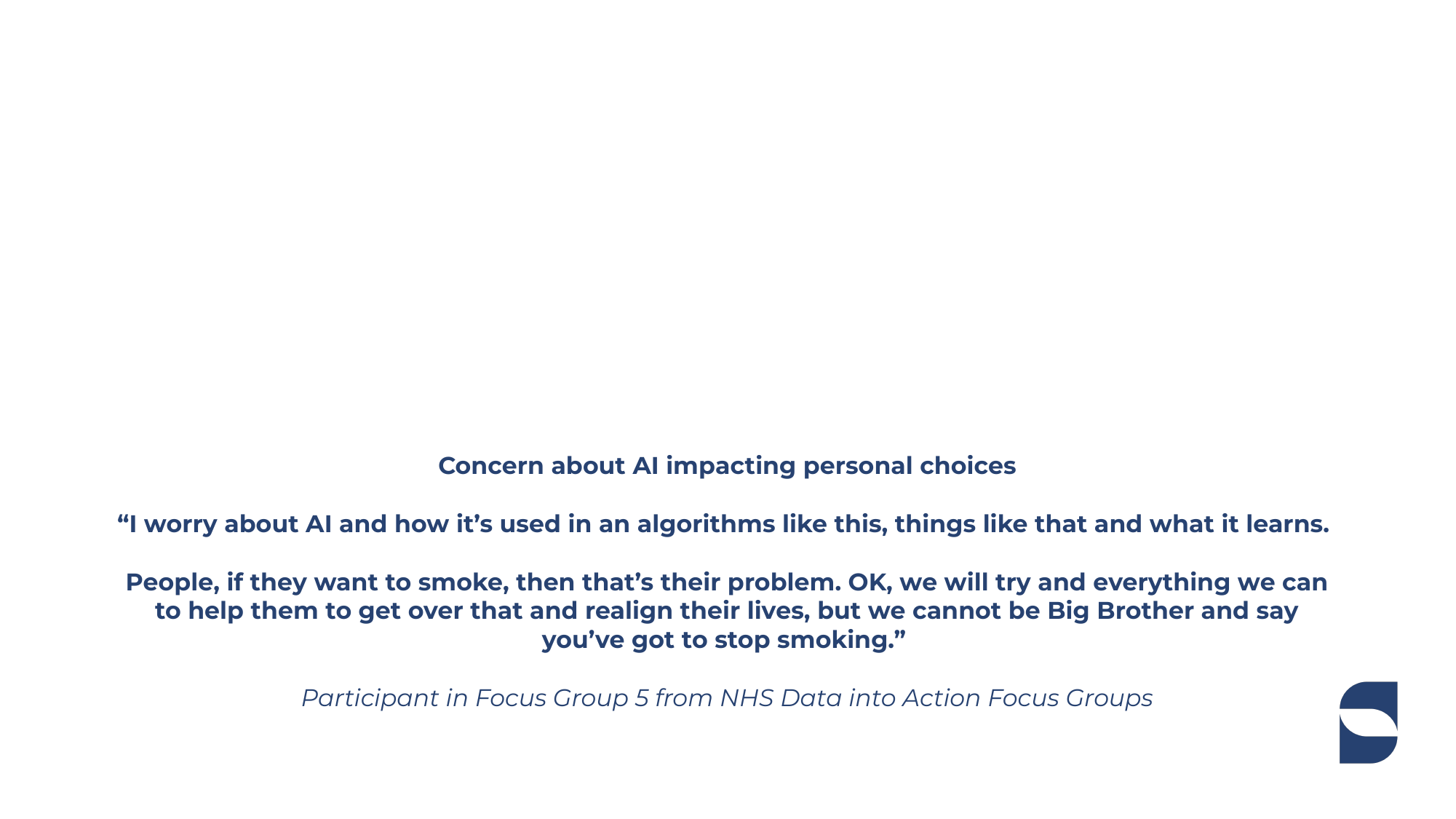

# Concern about AI impacting personal choices “I worry about AI and how it’s used in an algorithms like this, things like that and what it learns. People, if they want to smoke, then that’s their problem. OK, we will try and everything we can to help them to get over that and realign their lives, but we cannot be Big Brother and say you’ve got to stop smoking.” Participant in Focus Group 5 from NHS Data into Action Focus Groups